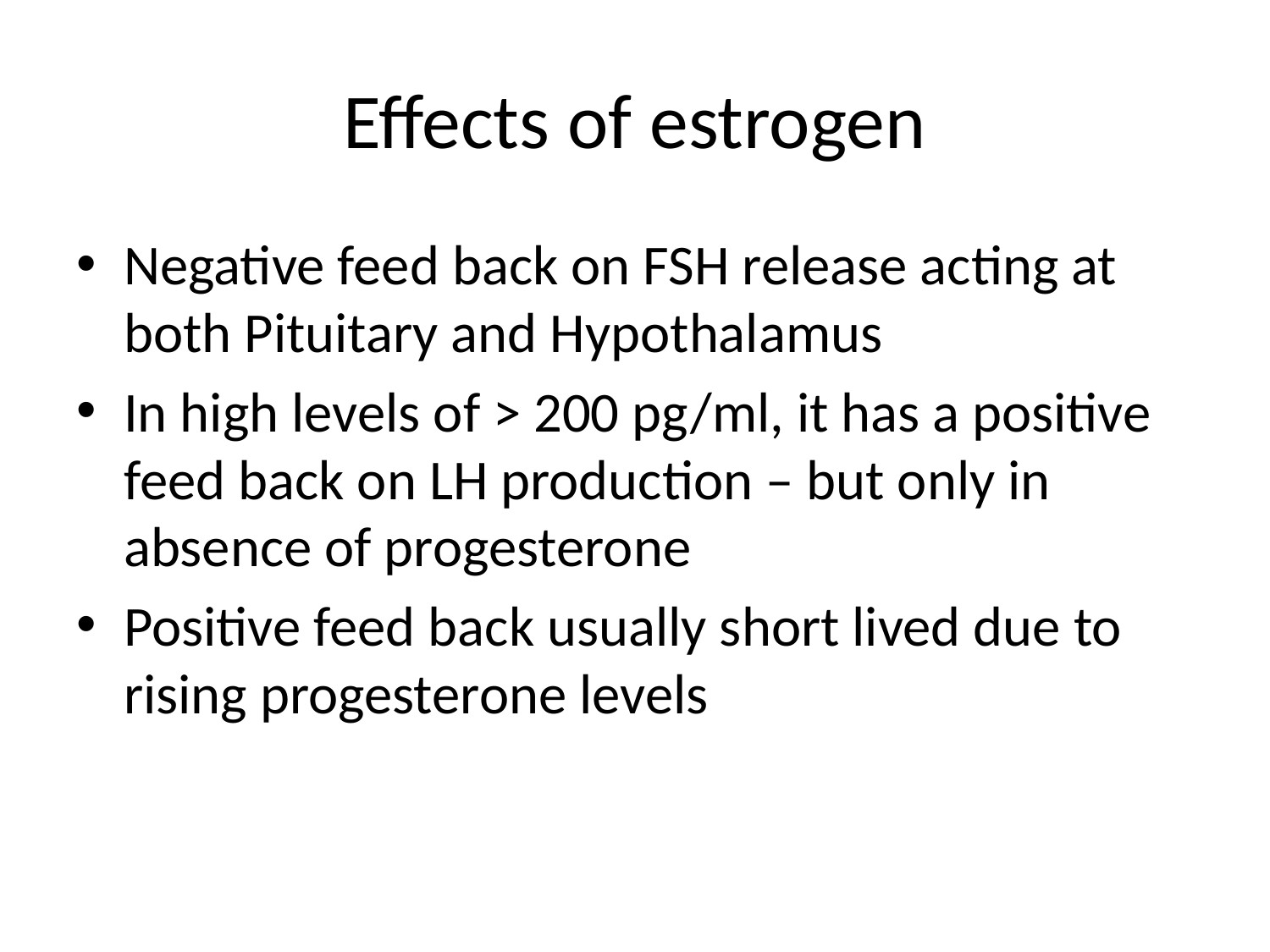

# Effects of estrogen
Negative feed back on FSH release acting at both Pituitary and Hypothalamus
In high levels of > 200 pg/ml, it has a positive feed back on LH production – but only in absence of progesterone
Positive feed back usually short lived due to rising progesterone levels